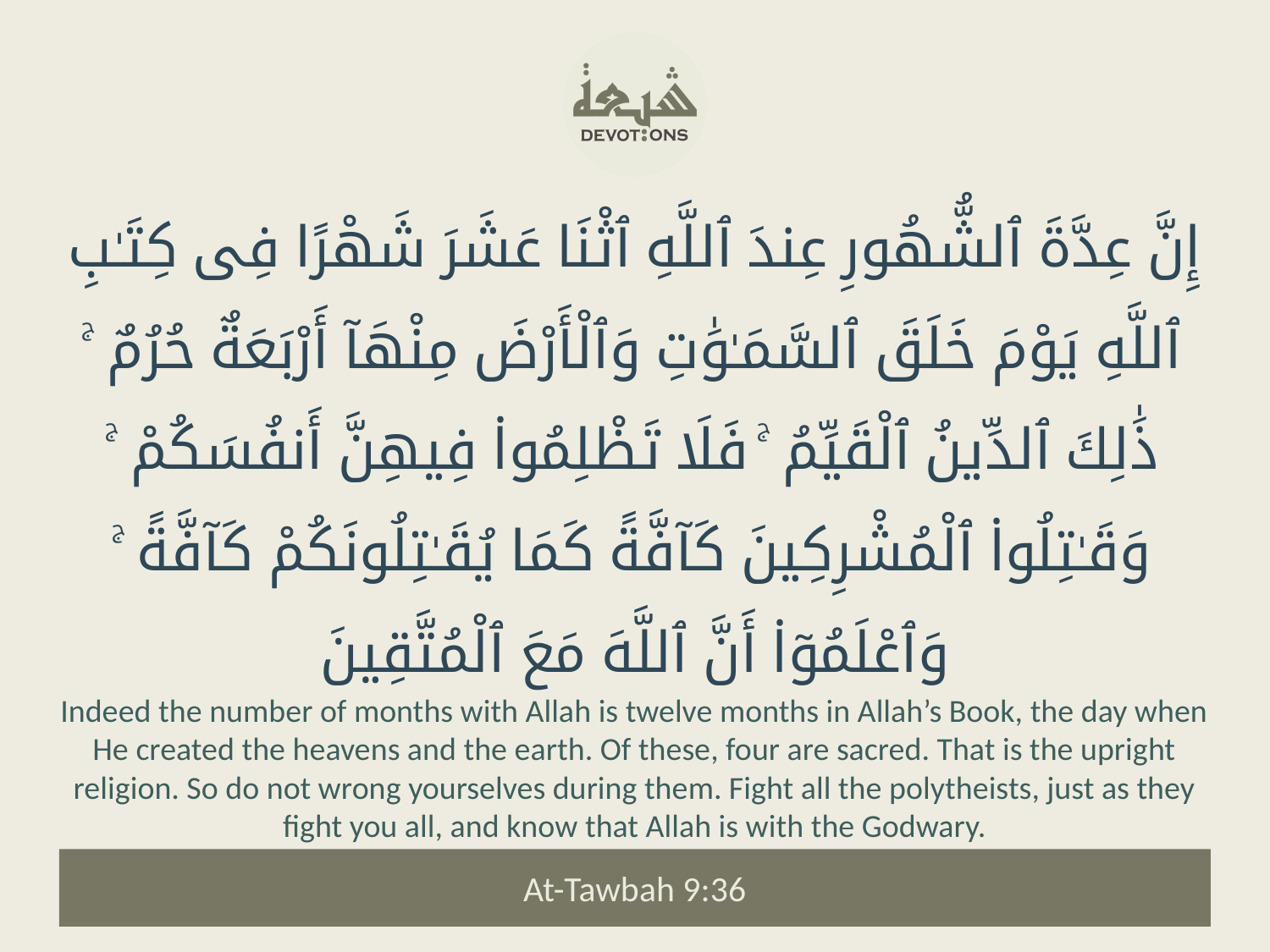

إِنَّ عِدَّةَ ٱلشُّهُورِ عِندَ ٱللَّهِ ٱثْنَا عَشَرَ شَهْرًا فِى كِتَـٰبِ ٱللَّهِ يَوْمَ خَلَقَ ٱلسَّمَـٰوَٰتِ وَٱلْأَرْضَ مِنْهَآ أَرْبَعَةٌ حُرُمٌ ۚ ذَٰلِكَ ٱلدِّينُ ٱلْقَيِّمُ ۚ فَلَا تَظْلِمُوا۟ فِيهِنَّ أَنفُسَكُمْ ۚ وَقَـٰتِلُوا۟ ٱلْمُشْرِكِينَ كَآفَّةً كَمَا يُقَـٰتِلُونَكُمْ كَآفَّةً ۚ وَٱعْلَمُوٓا۟ أَنَّ ٱللَّهَ مَعَ ٱلْمُتَّقِينَ
Indeed the number of months with Allah is twelve months in Allah’s Book, the day when He created the heavens and the earth. Of these, four are sacred. That is the upright religion. So do not wrong yourselves during them. Fight all the polytheists, just as they fight you all, and know that Allah is with the Godwary.
At-Tawbah 9:36